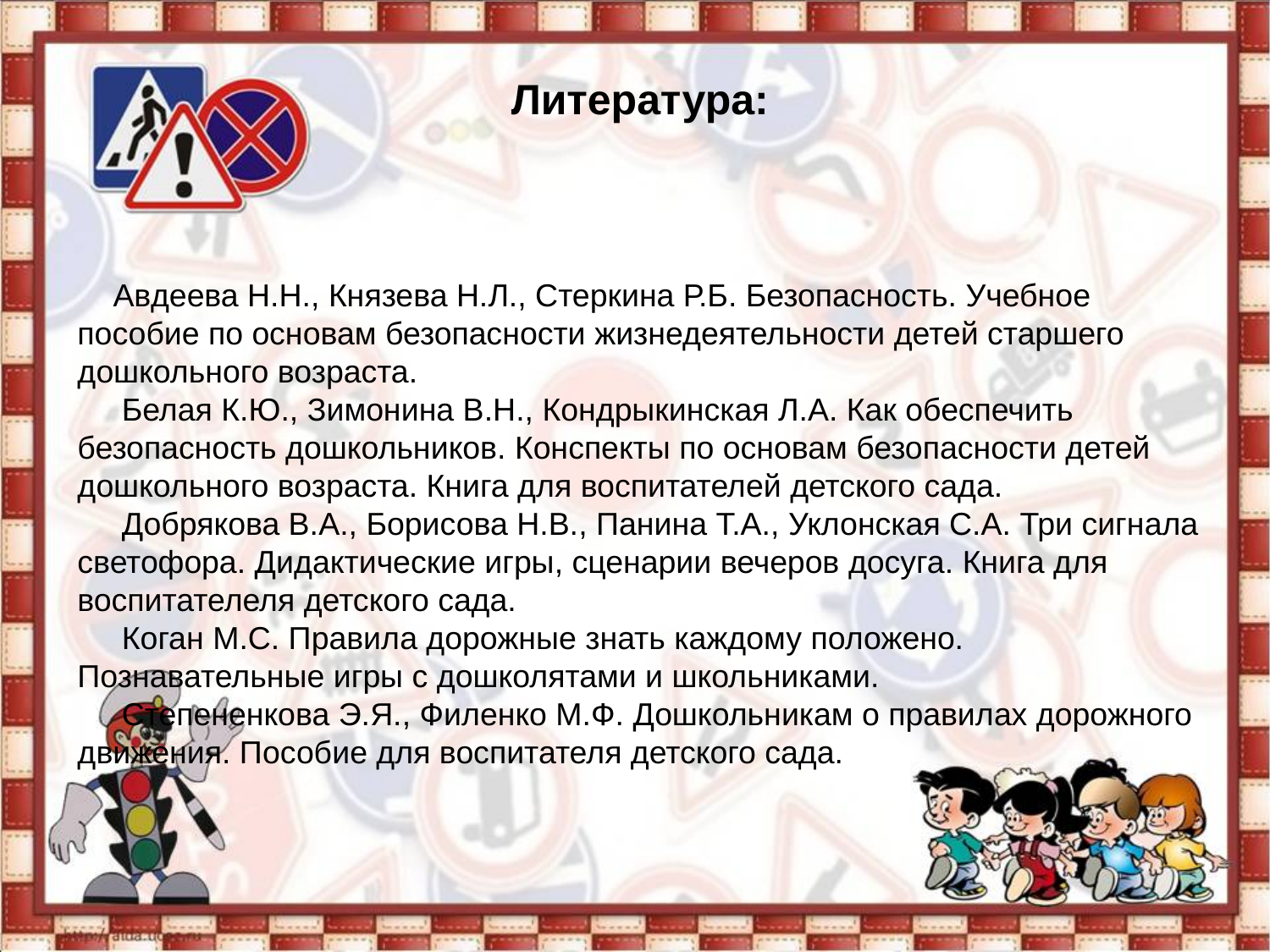

Литература:

    Авдеева Н.Н., Князева Н.Л., Стеркина Р.Б. Безопасность. Учебное пособие по основам безопасности жизнедеятельности детей старшего дошкольного возраста.
     Белая К.Ю., Зимонина В.Н., Кондрыкинская Л.А. Как обеспечить безопасность дошкольников. Конспекты по основам безопасности детей дошкольного возраста. Книга для воспитателей детского сада.
     Добрякова В.А., Борисова Н.В., Панина Т.А., Уклонская С.А. Три сигнала светофора. Дидактические игры, сценарии вечеров досуга. Книга для воспитателеля детского сада.
     Коган М.С. Правила дорожные знать каждому положено. Познавательные игры с дошколятами и школьниками.
     Степененкова Э.Я., Филенко М.Ф. Дошкольникам о правилах дорожного движения. Пособие для воспитателя детского сада.

#